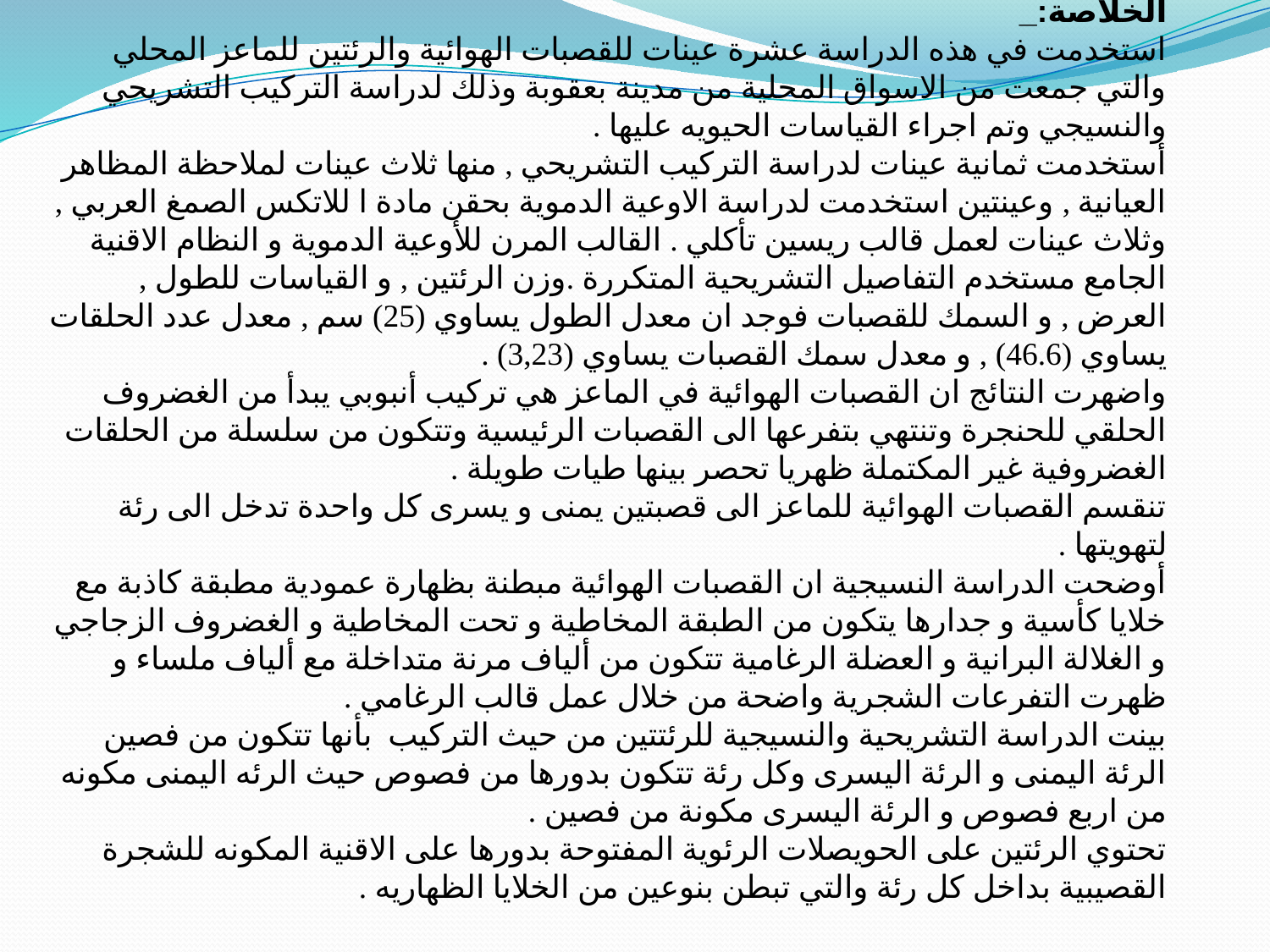

الخلاصة:_
استخدمت في هذه الدراسة عشرة عينات للقصبات الهوائية والرئتين للماعز المحلي والتي جمعت من الاسواق المحلية من مدينة بعقوبة وذلك لدراسة التركيب التشريحي والنسيجي وتم اجراء القياسات الحيويه عليها .
أستخدمت ثمانية عينات لدراسة التركيب التشريحي , منها ثلاث عينات لملاحظة المظاهر العيانية , وعينتين استخدمت لدراسة الاوعية الدموية بحقن مادة ا للاتكس الصمغ العربي , وثلاث عينات لعمل قالب ريسين تأكلي . القالب المرن للأوعية الدموية و النظام الاقنية الجامع مستخدم التفاصيل التشريحية المتكررة .وزن الرئتين , و القياسات للطول , العرض , و السمك للقصبات فوجد ان معدل الطول يساوي (25) سم , معدل عدد الحلقات يساوي (46.6) , و معدل سمك القصبات يساوي (3,23) .
واضهرت النتائج ان القصبات الهوائية في الماعز هي تركيب أنبوبي يبدأ من الغضروف الحلقي للحنجرة وتنتهي بتفرعها الى القصبات الرئيسية وتتكون من سلسلة من الحلقات الغضروفية غير المكتملة ظهريا تحصر بينها طيات طويلة .
تنقسم القصبات الهوائية للماعز الى قصبتين يمنى و يسرى كل واحدة تدخل الى رئة لتهويتها .
أوضحت الدراسة النسيجية ان القصبات الهوائية مبطنة بظهارة عمودية مطبقة كاذبة مع خلايا كأسية و جدارها يتكون من الطبقة المخاطية و تحت المخاطية و الغضروف الزجاجي و الغلالة البرانية و العضلة الرغامية تتكون من ألياف مرنة متداخلة مع ألياف ملساء و ظهرت التفرعات الشجرية واضحة من خلال عمل قالب الرغامي .
بينت الدراسة التشريحية والنسيجية للرئتتين من حيث التركيب  بأنها تتكون من فصين الرئة اليمنى و الرئة اليسرى وكل رئة تتكون بدورها من فصوص حيث الرئه اليمنى مكونه من اربع فصوص و الرئة اليسرى مكونة من فصين .
تحتوي الرئتين على الحويصلات الرئوية المفتوحة بدورها على الاقنية المكونه للشجرة القصيبية بداخل كل رئة والتي تبطن بنوعين من الخلايا الظهاريه .